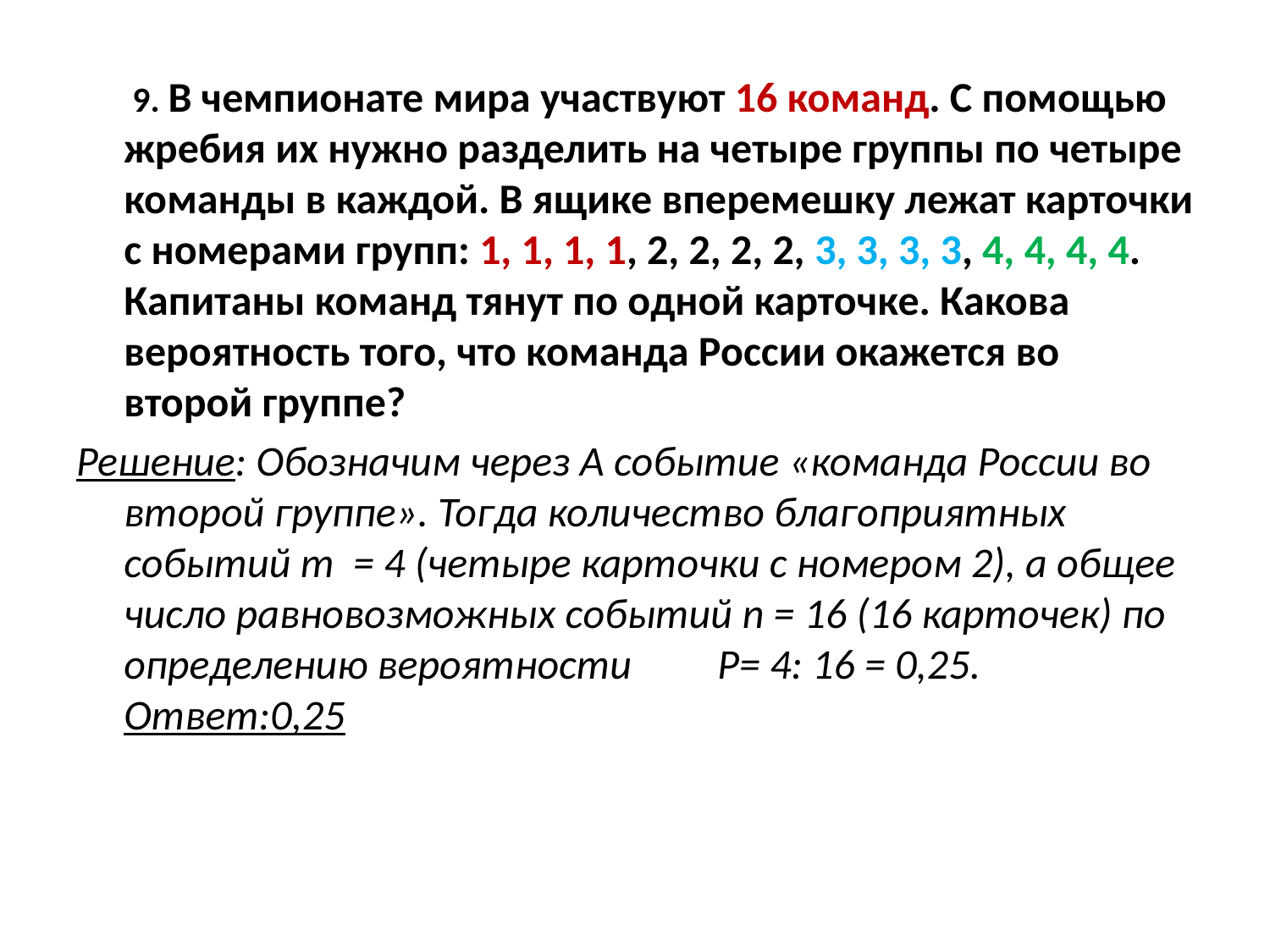

9. В чемпионате мира участвуют 16 команд. С помощью жребия их нужно разделить на четыре группы по четыре команды в каждой. В ящике вперемешку лежат карточки с номерами групп: 1, 1, 1, 1, 2, 2, 2, 2, 3, 3, 3, 3, 4, 4, 4, 4. Капитаны команд тянут по одной карточке. Какова вероятность того, что команда России окажется во второй группе?
Решение: Обозначим через А событие «команда России во второй группе». Тогда количество благоприятных событий m  = 4 (четыре карточки с номером 2), а общее число равновозможных событий n = 16 (16 карточек) по определению вероятности         Р= 4: 16 = 0,25. Ответ:0,25